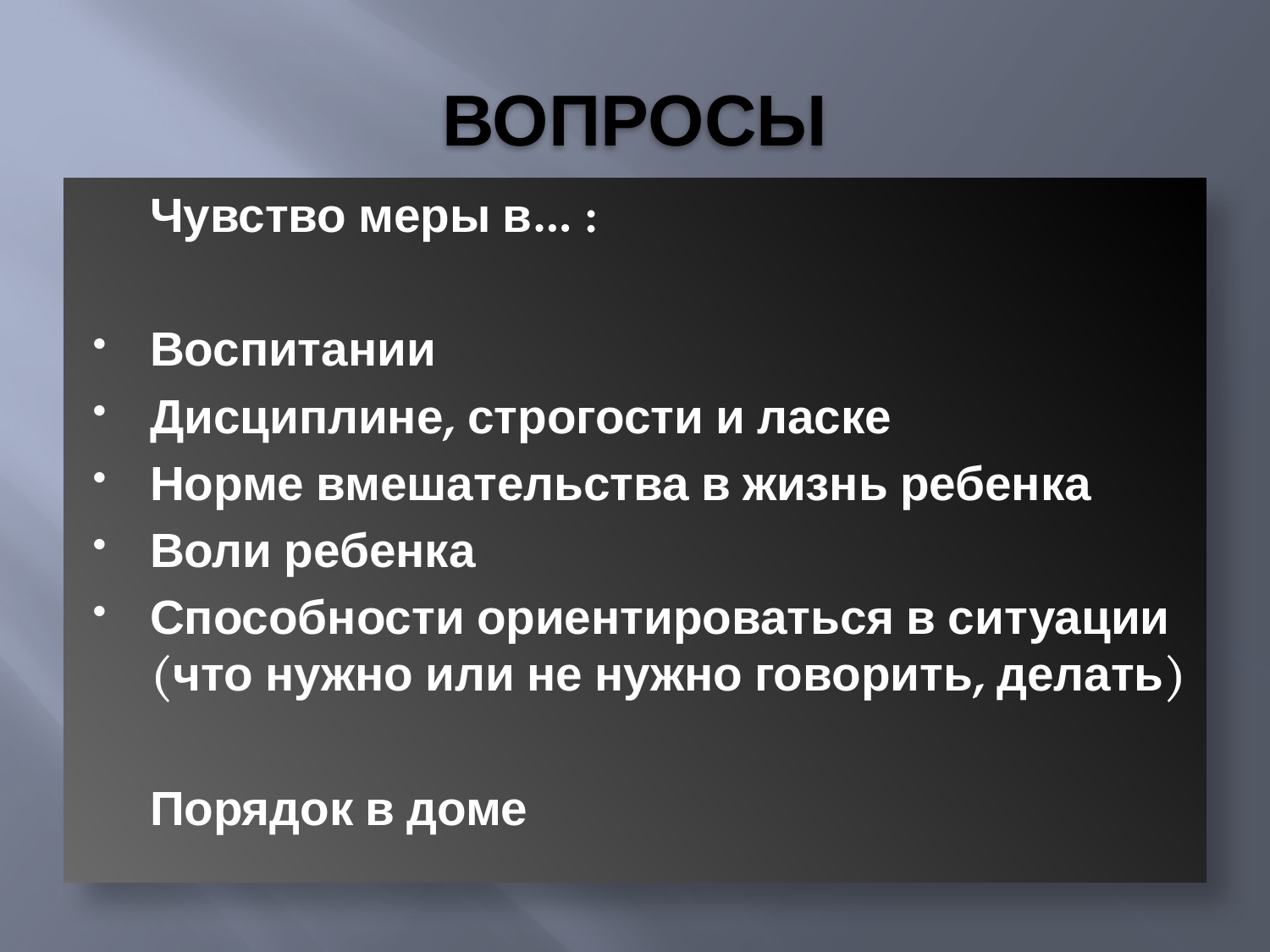

# ВОПРОСЫ
			Чувство меры в… :

Воспитании
Дисциплине, строгости и ласке
Норме вмешательства в жизнь ребенка
Воли ребенка
Способности ориентироваться в ситуации (что нужно или не нужно говорить, делать)

				Порядок в доме